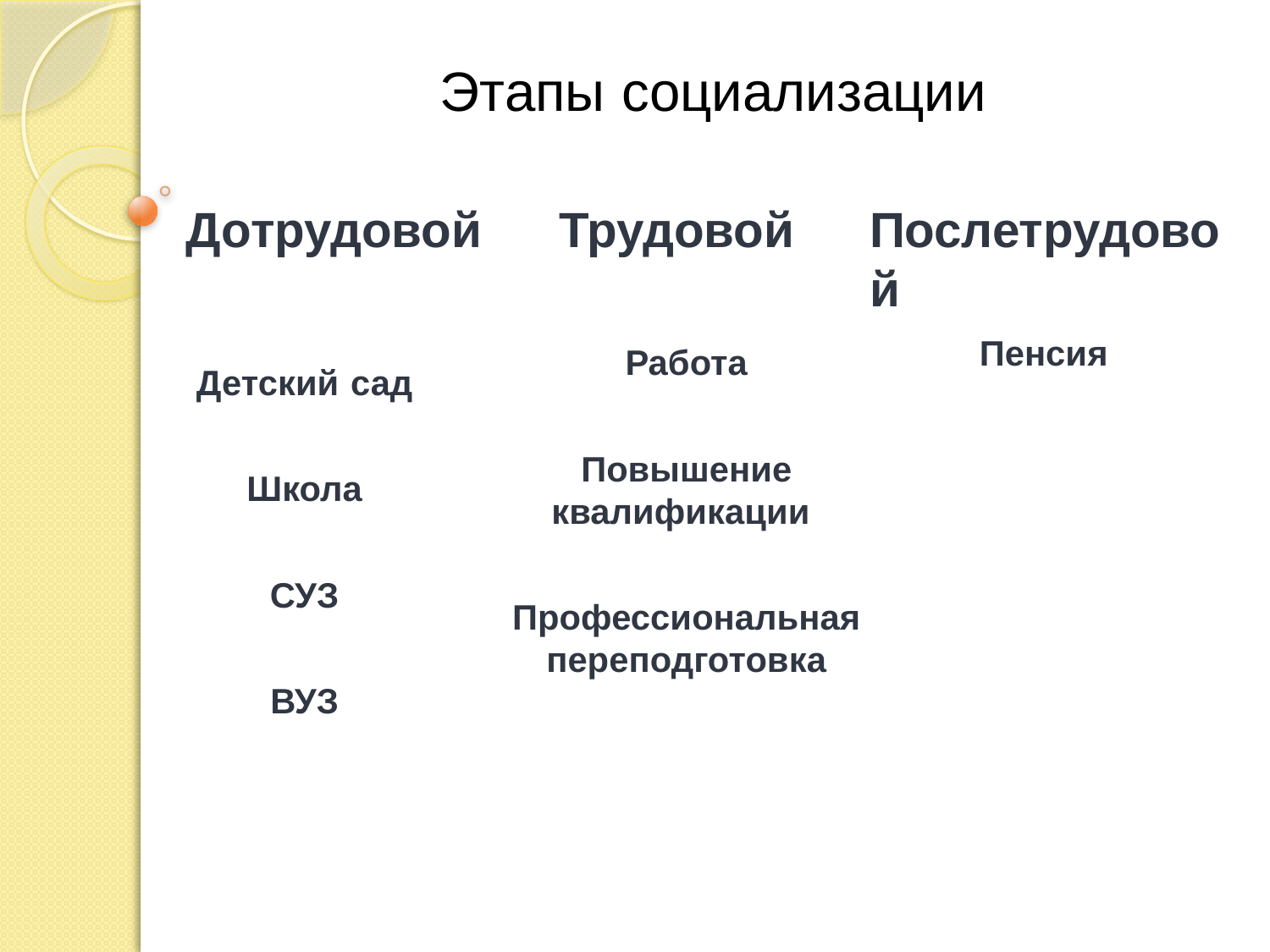

# Этапы социализации
Дотрудовой
Трудовой
Послетрудовой

Пенсия

Работа

Повышение квалификации

Профессиональная переподготовка

Детский сад

 Школа

СУЗ

ВУЗ